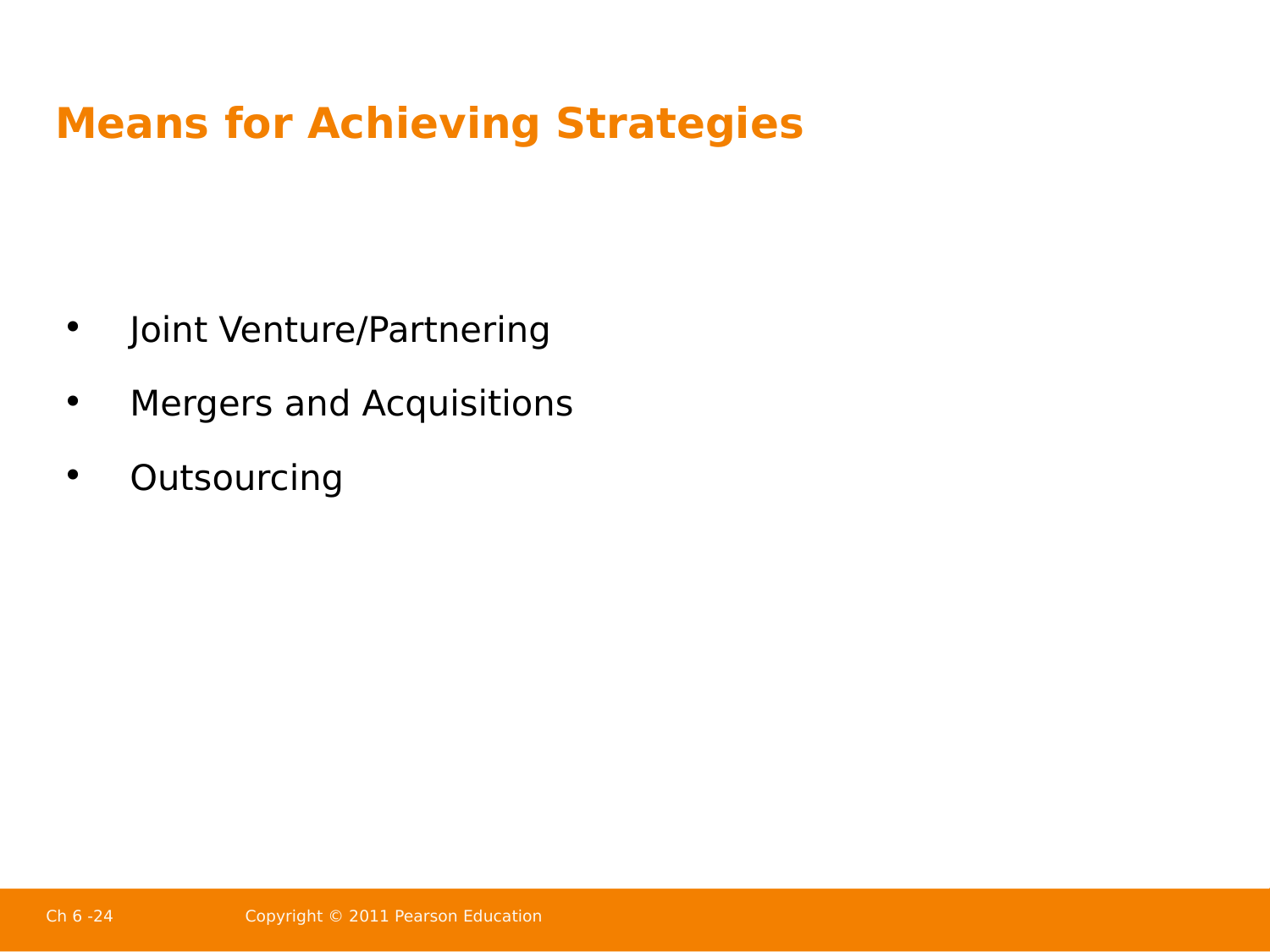

Means for Achieving Strategies

Joint Venture/Partnering
Mergers and Acquisitions
Outsourcing
Ch 6 -24
Copyright © 2011 Pearson Education